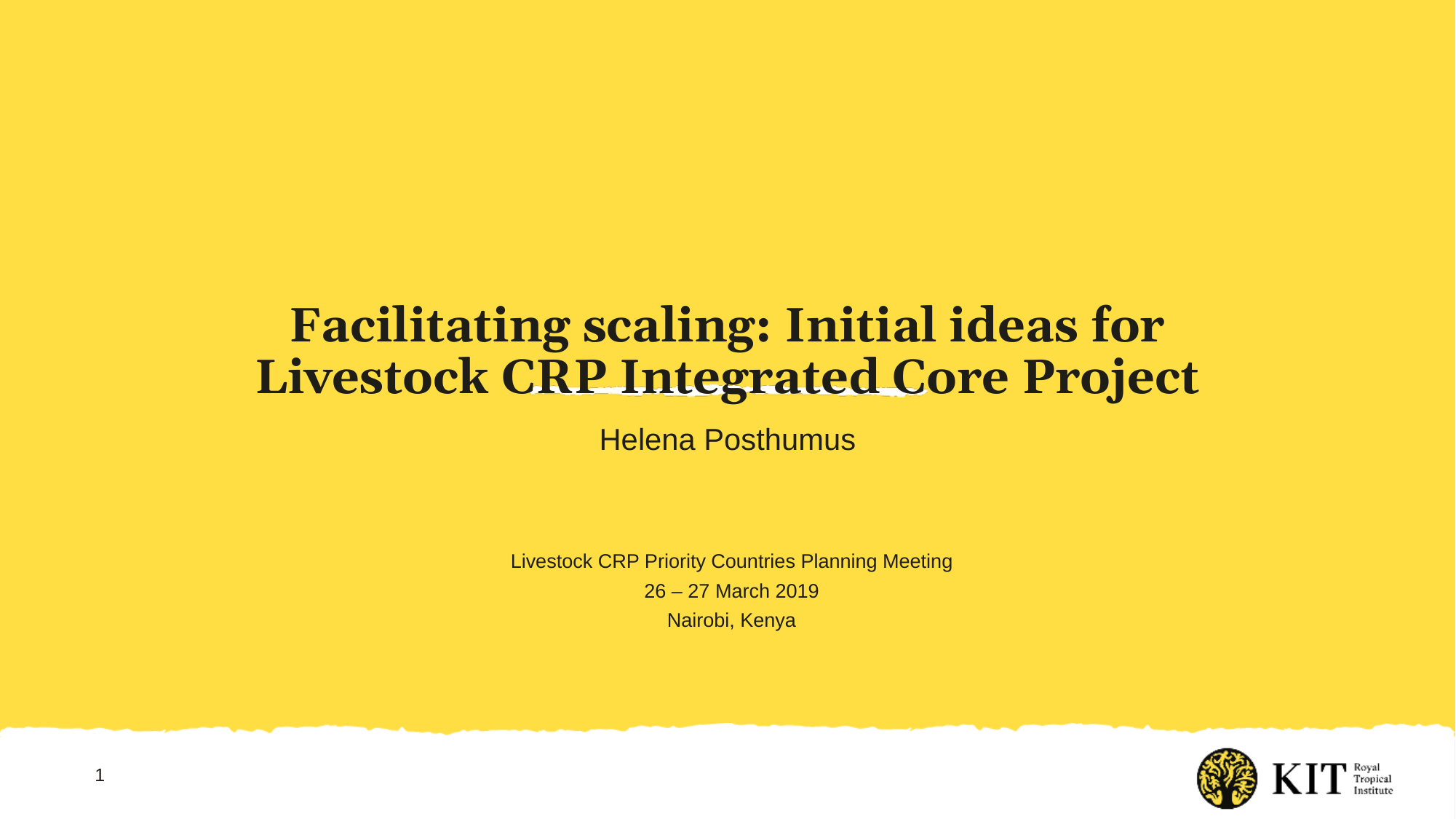

# Facilitating scaling: Initial ideas for Livestock CRP Integrated Core Project
Helena Posthumus
Livestock CRP Priority Countries Planning Meeting
26 – 27 March 2019
Nairobi, Kenya
1